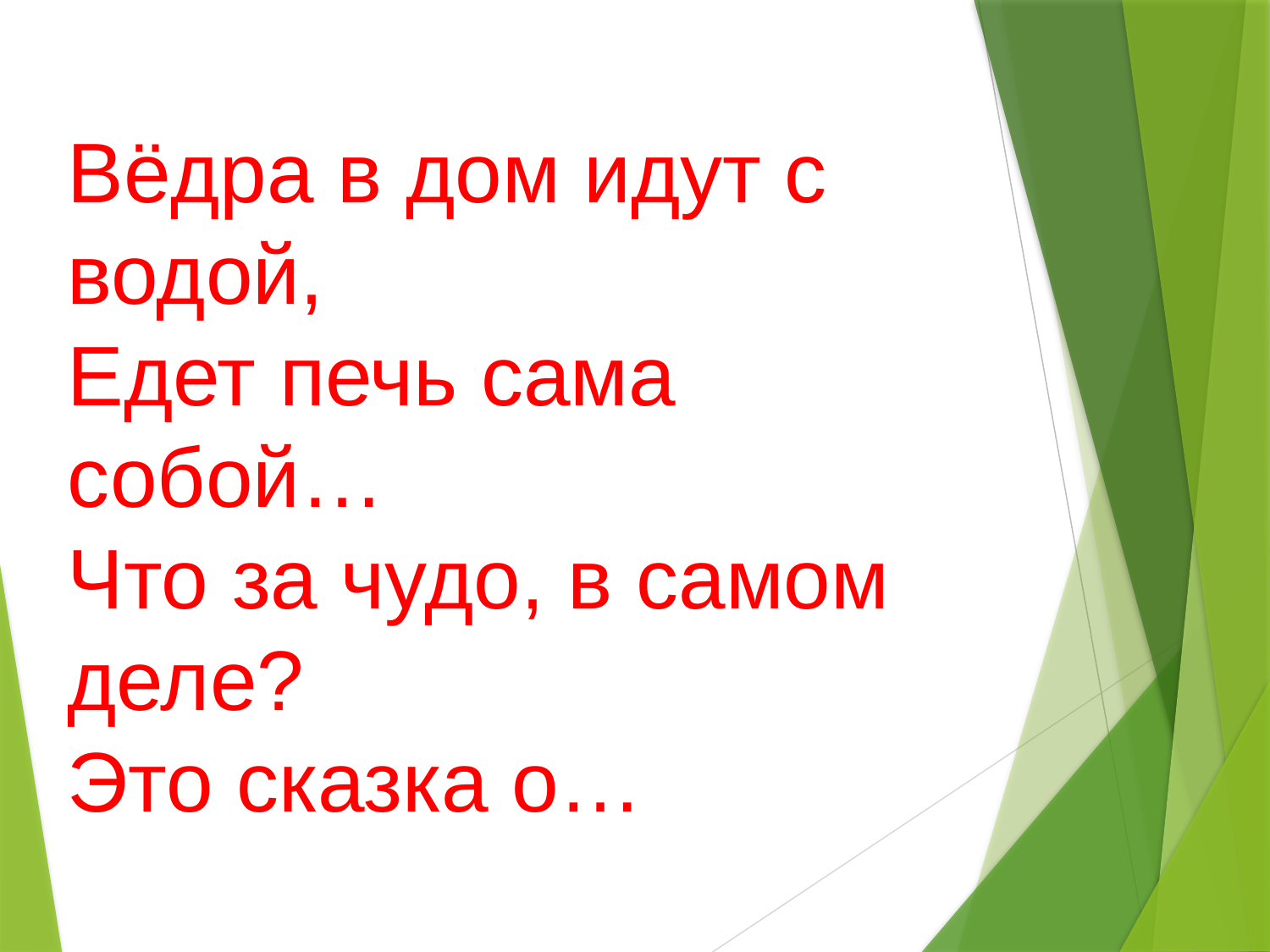

Вёдра в дом идут с водой,
Едет печь сама собой…
Что за чудо, в самом деле?
Это сказка о…